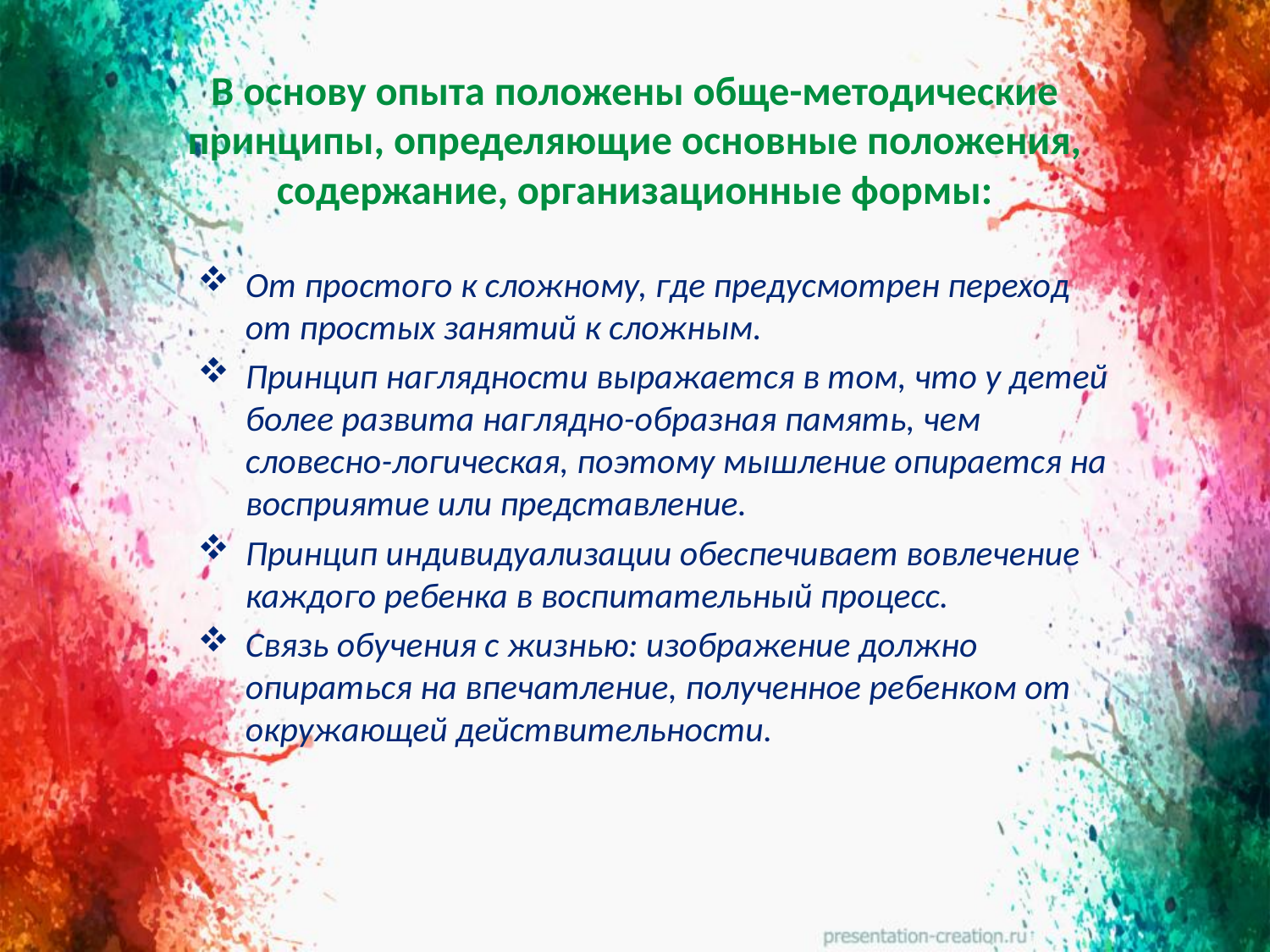

# В основу опыта положены обще-методические принципы, определяющие основные положения, содержание, организационные формы:

От простого к сложному, где предусмотрен переход от простых занятий к сложным.
Принцип наглядности выражается в том, что у детей более развита наглядно-образная память, чем словесно-логическая, поэтому мышление опирается на восприятие или представление.
Принцип индивидуализации обеспечивает вовлечение каждого ребенка в воспитательный процесс.
Связь обучения с жизнью: изображение должно опираться на впечатление, полученное ребенком от окружающей действительности.